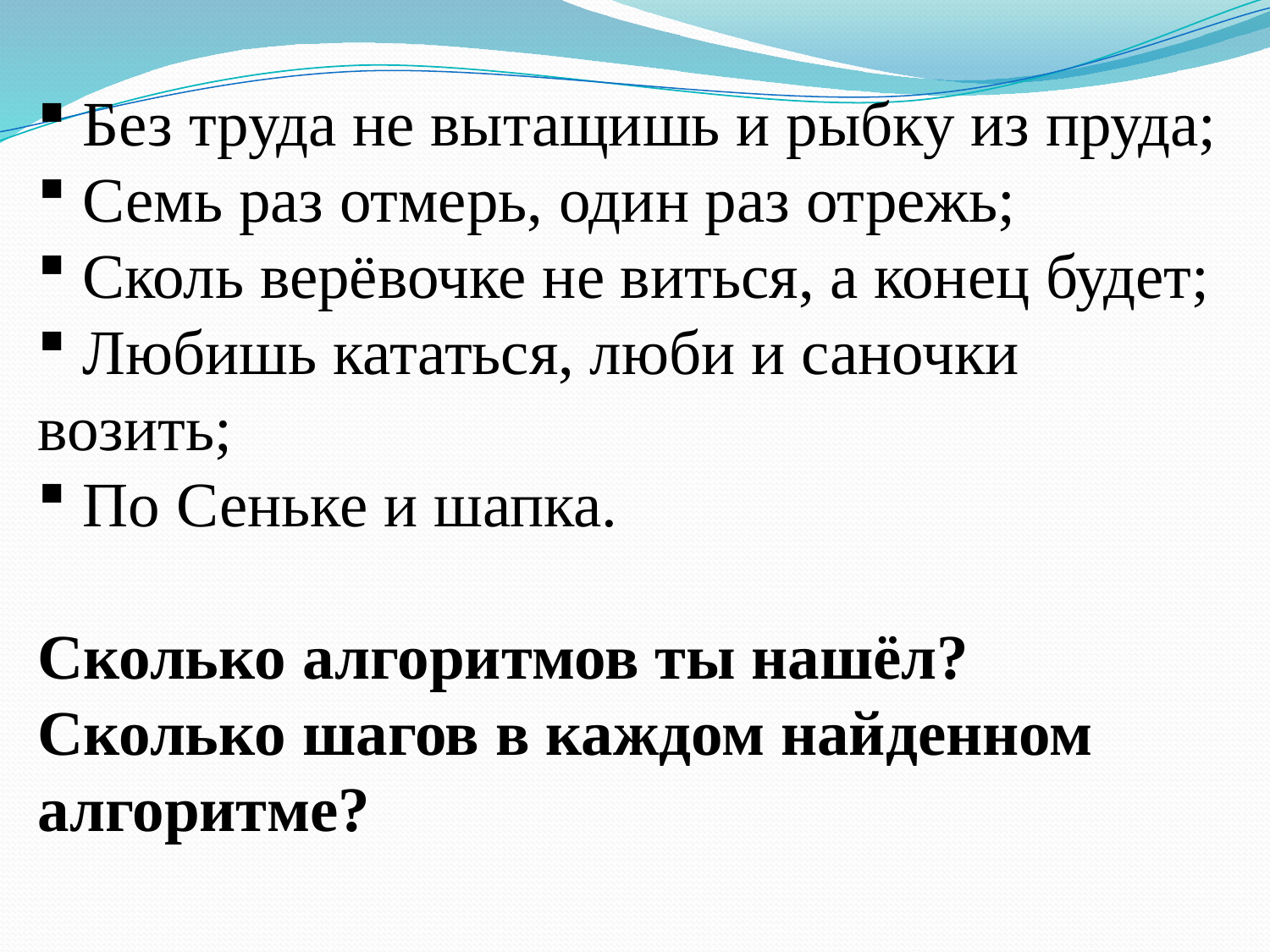

Без труда не вытащишь и рыбку из пруда;
 Семь раз отмерь, один раз отрежь;
 Сколь верёвочке не виться, а конец будет;
 Любишь кататься, люби и саночки возить;
 По Сеньке и шапка.

Сколько алгоритмов ты нашёл?
Сколько шагов в каждом найденном алгоритме?